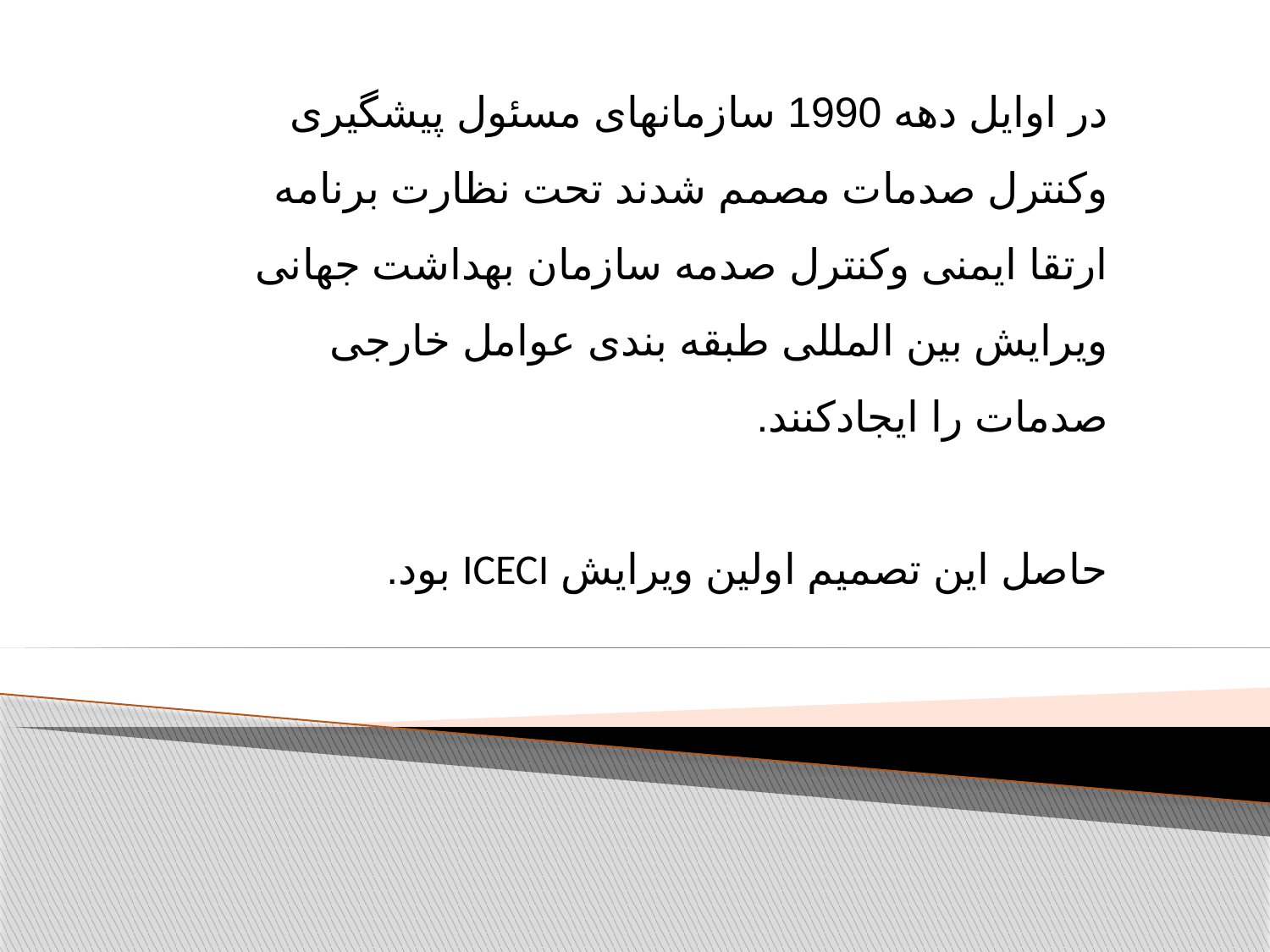

در اوایل دهه 1990 سازمانهای مسئول پیشگیری وکنترل صدمات مصمم شدند تحت نظارت برنامه ارتقا ایمنی وکنترل صدمه سازمان بهداشت جهانی ویرایش بین المللی طبقه بندی عوامل خارجی صدمات را ایجادکنند.

حاصل این تصمیم اولین ویرایش ICECI بود.